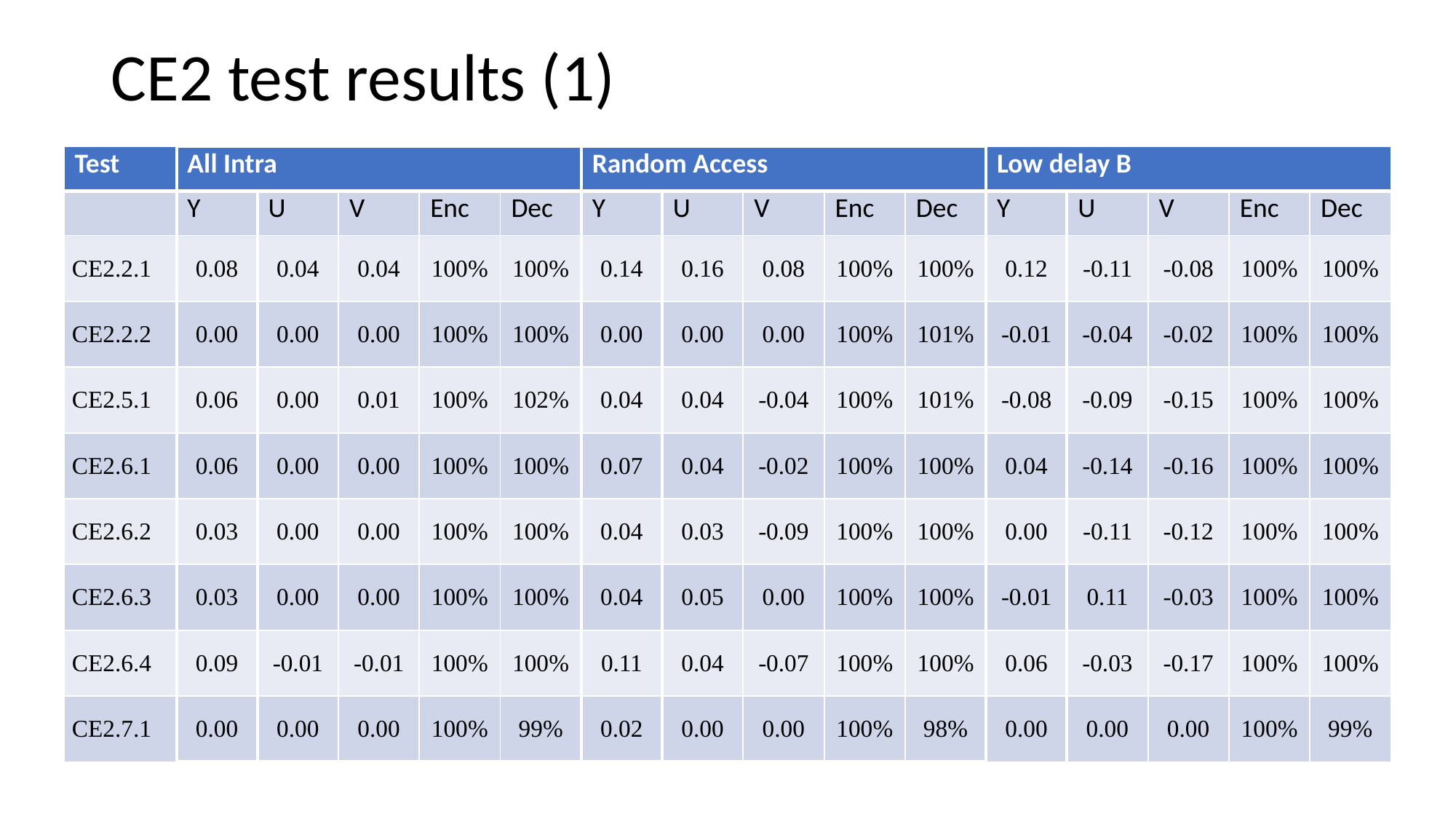

# CE2 test results (1)
| Test | All Intra |  |  |  |  | Random Access |  |  |  |  | Low delay B |  |  |  |  |
| --- | --- | --- | --- | --- | --- | --- | --- | --- | --- | --- | --- | --- | --- | --- | --- |
|  | Y | U | V | Enc | Dec | Y | U | V | Enc | Dec | Y | U | V | Enc | Dec |
| CE2.2.1 | 0.08 | 0.04 | 0.04 | 100% | 100% | 0.14 | 0.16 | 0.08 | 100% | 100% | 0.12 | -0.11 | -0.08 | 100% | 100% |
| CE2.2.2 | 0.00 | 0.00 | 0.00 | 100% | 100% | 0.00 | 0.00 | 0.00 | 100% | 101% | -0.01 | -0.04 | -0.02 | 100% | 100% |
| CE2.5.1 | 0.06 | 0.00 | 0.01 | 100% | 102% | 0.04 | 0.04 | -0.04 | 100% | 101% | -0.08 | -0.09 | -0.15 | 100% | 100% |
| CE2.6.1 | 0.06 | 0.00 | 0.00 | 100% | 100% | 0.07 | 0.04 | -0.02 | 100% | 100% | 0.04 | -0.14 | -0.16 | 100% | 100% |
| CE2.6.2 | 0.03 | 0.00 | 0.00 | 100% | 100% | 0.04 | 0.03 | -0.09 | 100% | 100% | 0.00 | -0.11 | -0.12 | 100% | 100% |
| CE2.6.3 | 0.03 | 0.00 | 0.00 | 100% | 100% | 0.04 | 0.05 | 0.00 | 100% | 100% | -0.01 | 0.11 | -0.03 | 100% | 100% |
| CE2.6.4 | 0.09 | -0.01 | -0.01 | 100% | 100% | 0.11 | 0.04 | -0.07 | 100% | 100% | 0.06 | -0.03 | -0.17 | 100% | 100% |
| CE2.7.1 | 0.00 | 0.00 | 0.00 | 100% | 99% | 0.02 | 0.00 | 0.00 | 100% | 98% | 0.00 | 0.00 | 0.00 | 100% | 99% |